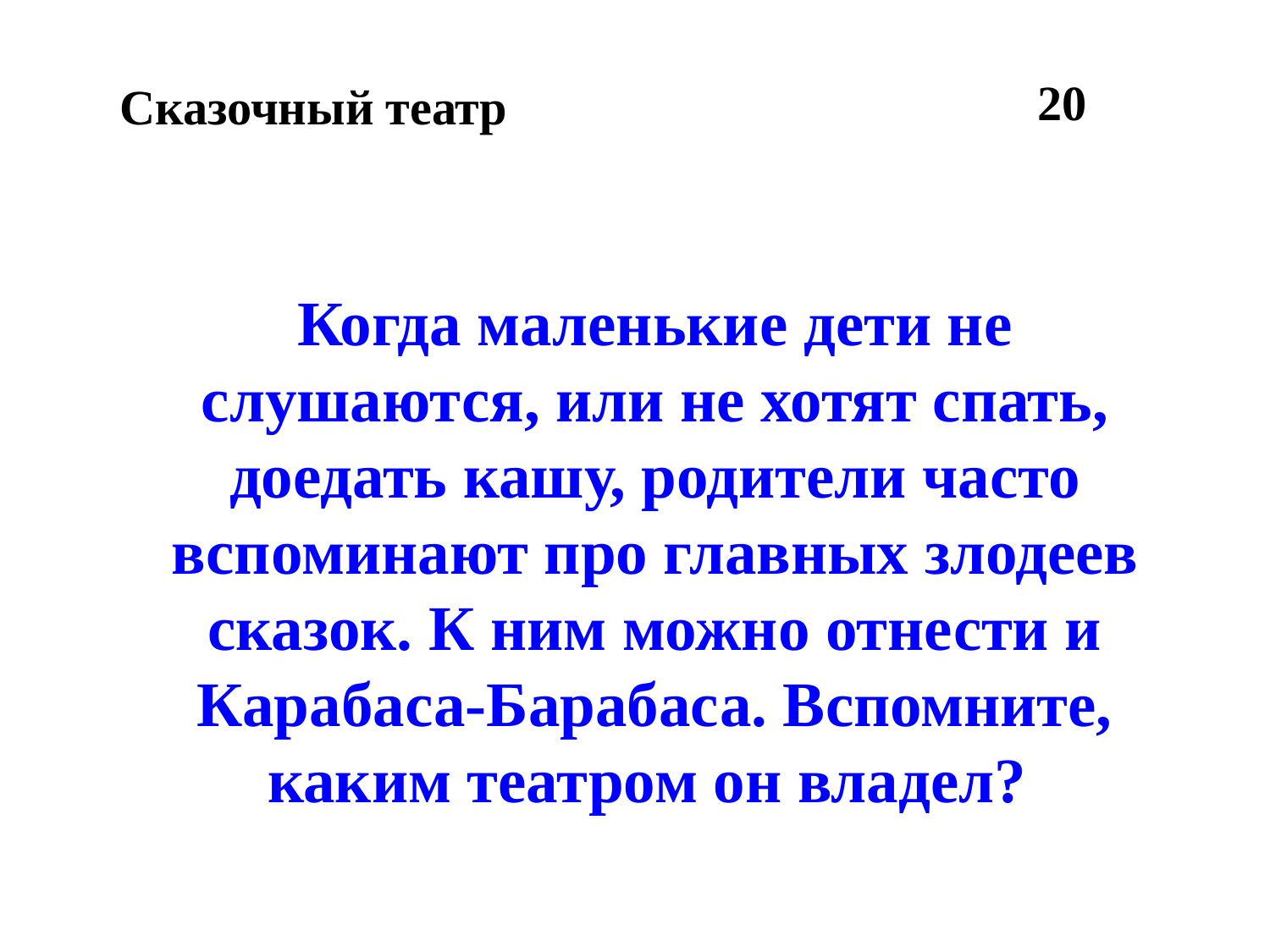

20
Сказочный театр
Когда маленькие дети не слушаются, или не хотят спать, доедать кашу, родители часто вспоминают про главных злодеев сказок. К ним можно отнести и Карабаса-Барабаса. Вспомните, каким театром он владел?